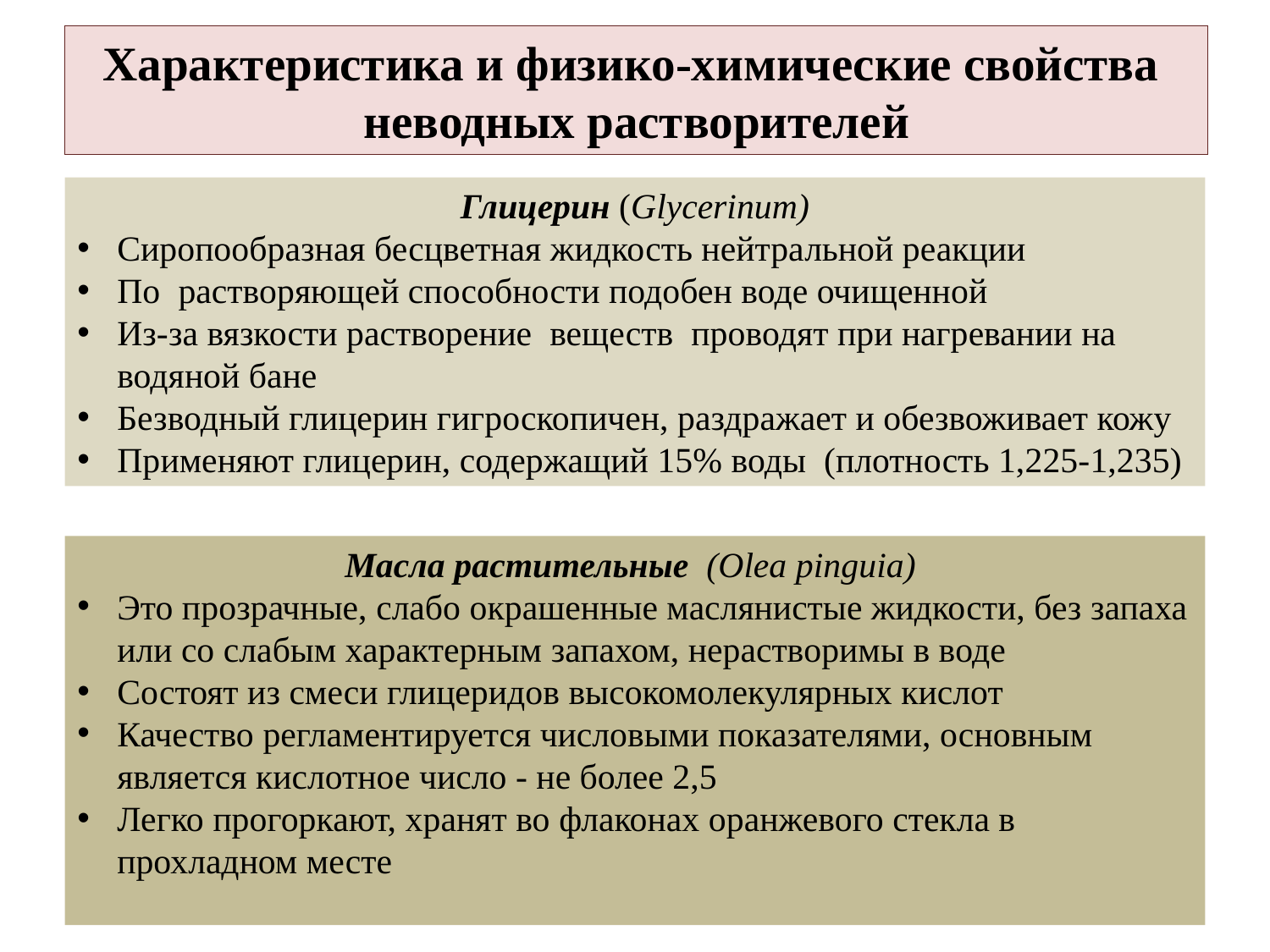

# Характеристика и физико-химические свойства неводных растворителей

Глицерин (Glycerinum)
Сиропообразная бесцветная жидкость нейтральной реакции
По  растворяющей способности подобен воде очищенной
Из-за вязкости растворение  веществ  проводят при нагревании на водяной бане
Безводный глицерин гигроскопичен, раздражает и обезвоживает кожу
Применяют глицерин, содержащий 15% воды  (плотность 1,225-1,235)
Масла растительные  (Olea pinguia)
Это прозрачные, слабо окрашенные маслянистые жидкости, без запаха или со слабым характерным запахом, нерастворимы в воде
Состоят из смеси глицеридов высокомолекулярных кислот
Качество регламентируется числовыми показателями, основным является кислотное число - не более 2,5
Легко прогоркают, хранят во флаконах оранжевого стекла в прохладном месте